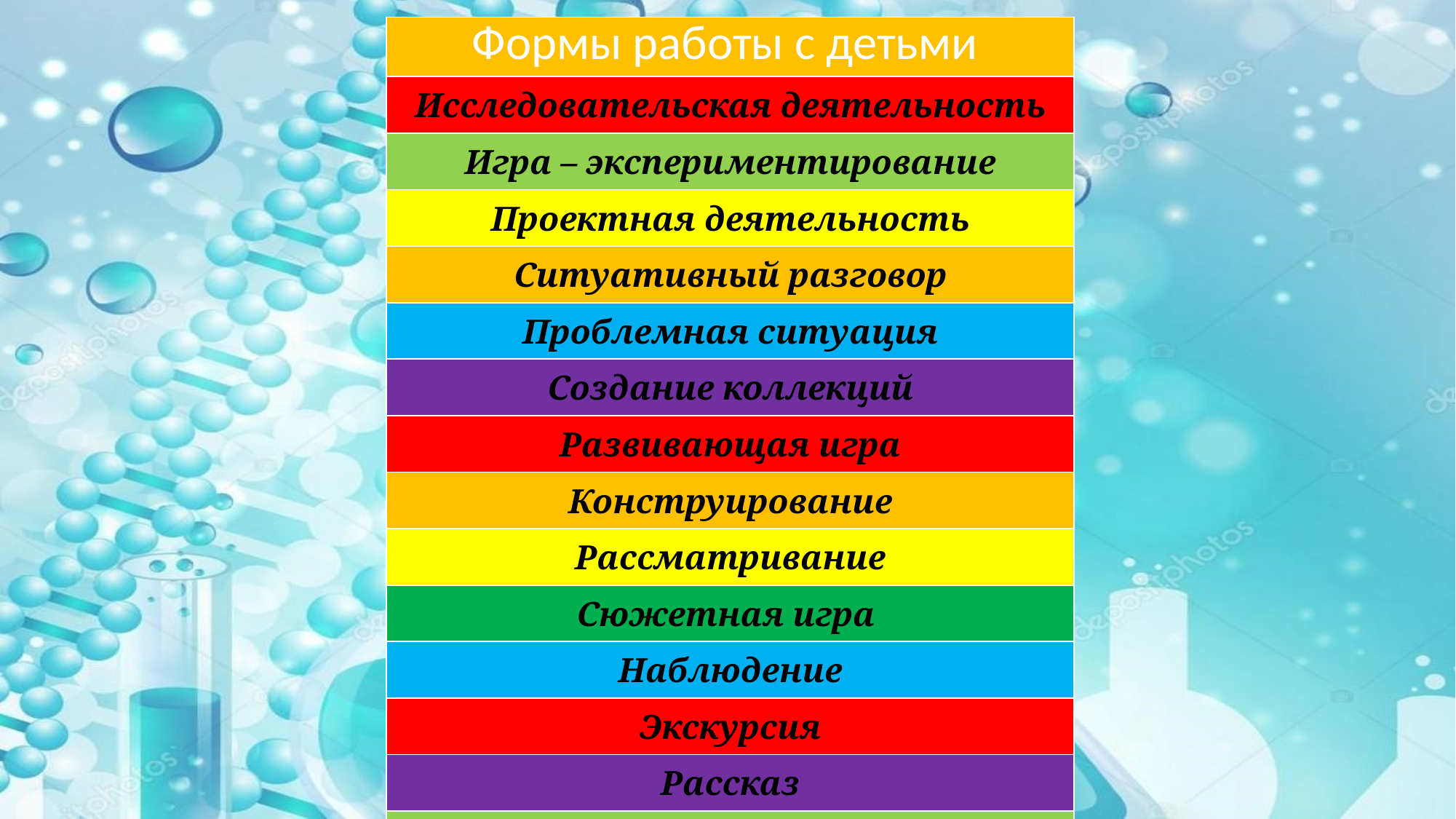

| Формы работы с детьми |
| --- |
| Исследовательская деятельность |
| Игра – экспериментирование |
| Проектная деятельность |
| Ситуативный разговор |
| Проблемная ситуация |
| Создание коллекций |
| Развивающая игра |
| Конструирование |
| Рассматривание |
| Сюжетная игра |
| Наблюдение |
| Экскурсия |
| Рассказ |
| Беседа |